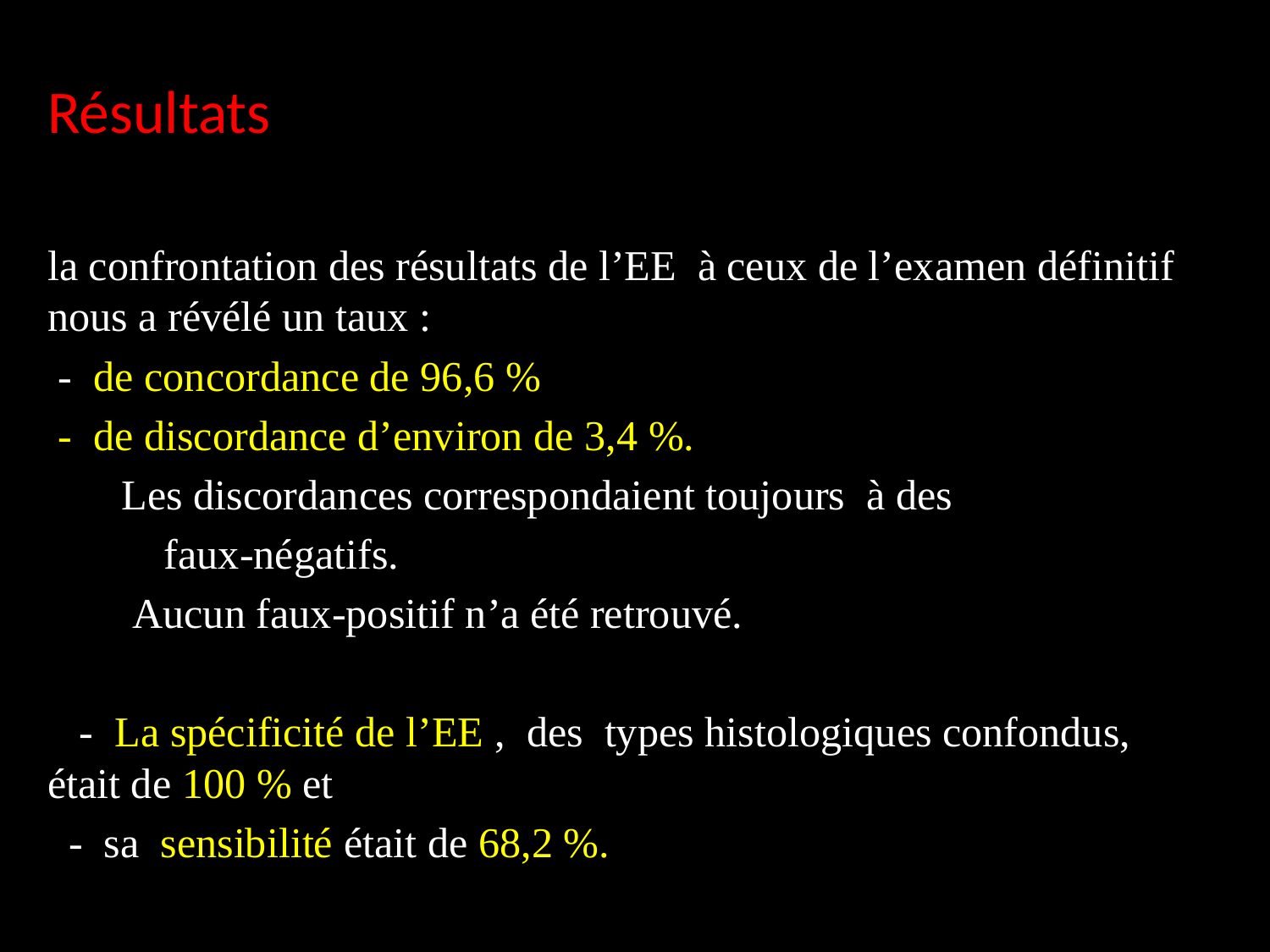

Résultats

la confrontation des résultats de l’EE  à ceux de l’examen définitif nous a révélé un taux :
 -  de concordance de 96,6 %
 -  de discordance d’environ de 3,4 %.
       Les discordances correspondaient toujours  à des
           faux-négatifs.
        Aucun faux-positif n’a été retrouvé.

   -  La spécificité de l’EE ,  des  types histologiques confondus, était de 100 % et
  -  sa  sensibilité était de 68,2 %.